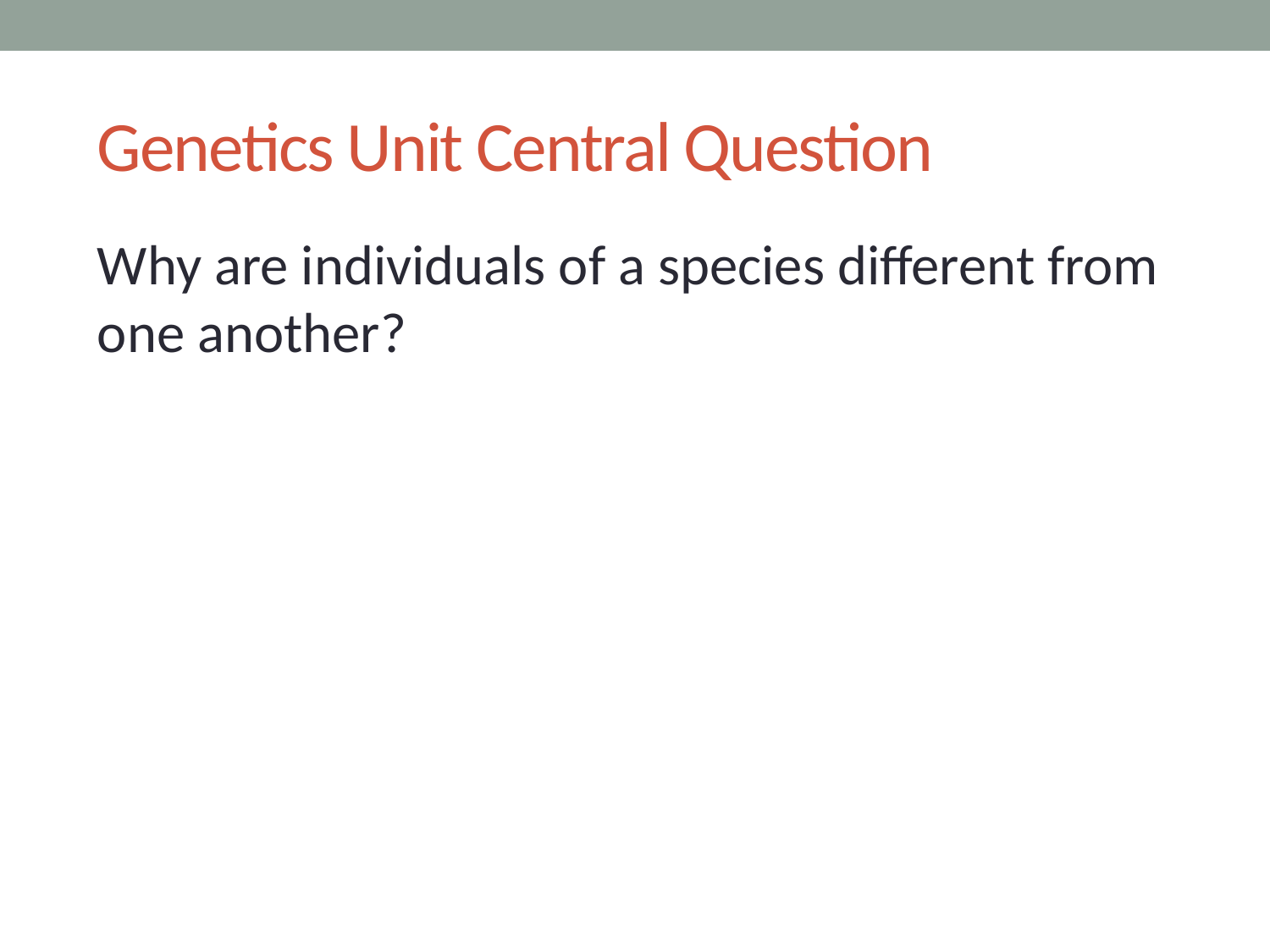

# Genetics Unit Central Question
Why are individuals of a species different from one another?